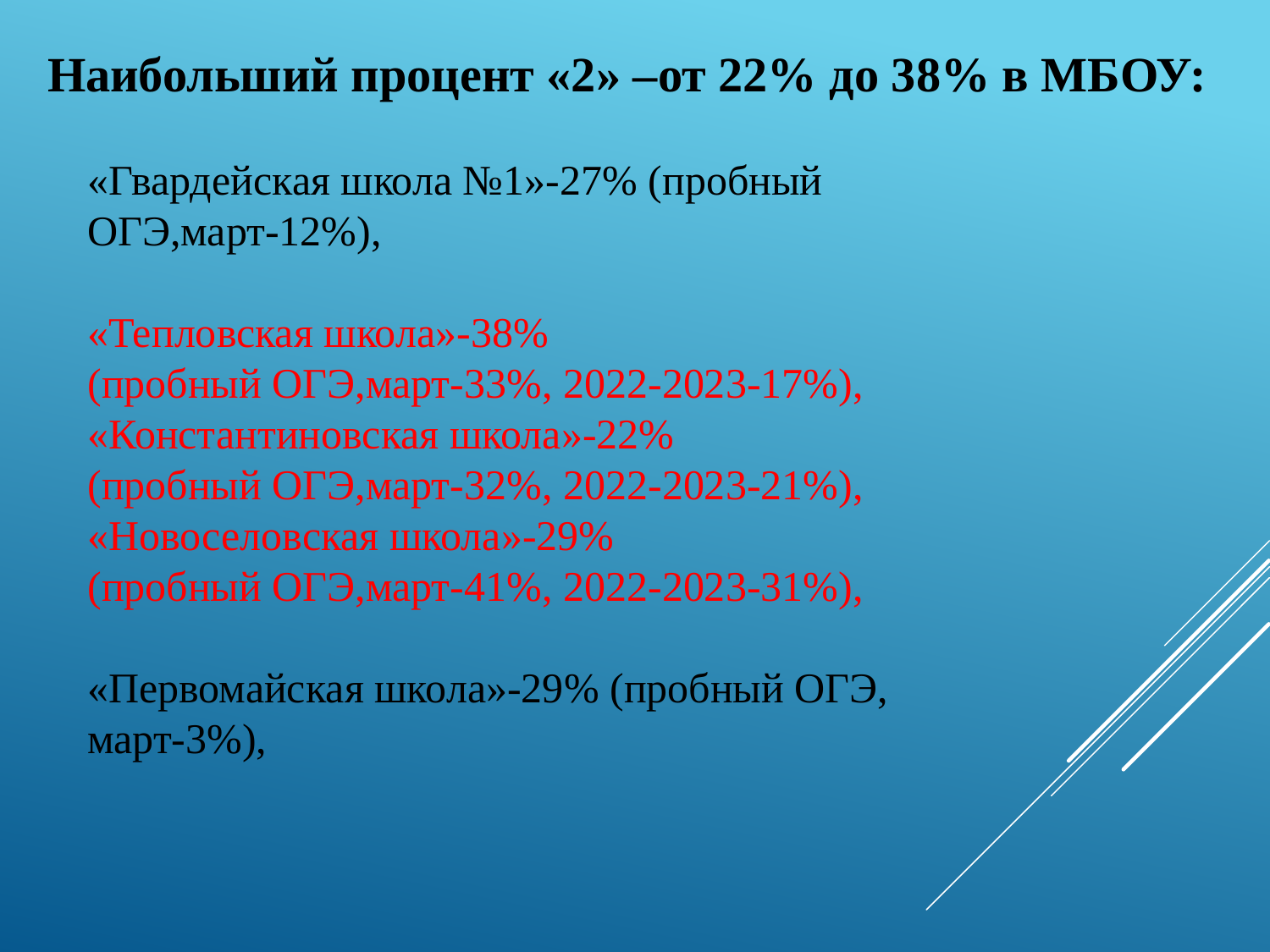

Наибольший процент «2» –от 22% до 38% в МБОУ:

«Гвардейская школа №1»-27% (пробный ОГЭ,март-12%),

«Тепловская школа»-38%
(пробный ОГЭ,март-33%, 2022-2023-17%),
«Константиновская школа»-22%
(пробный ОГЭ,март-32%, 2022-2023-21%),
«Новоселовская школа»-29%
(пробный ОГЭ,март-41%, 2022-2023-31%),

«Первомайская школа»-29% (пробный ОГЭ, март-3%),